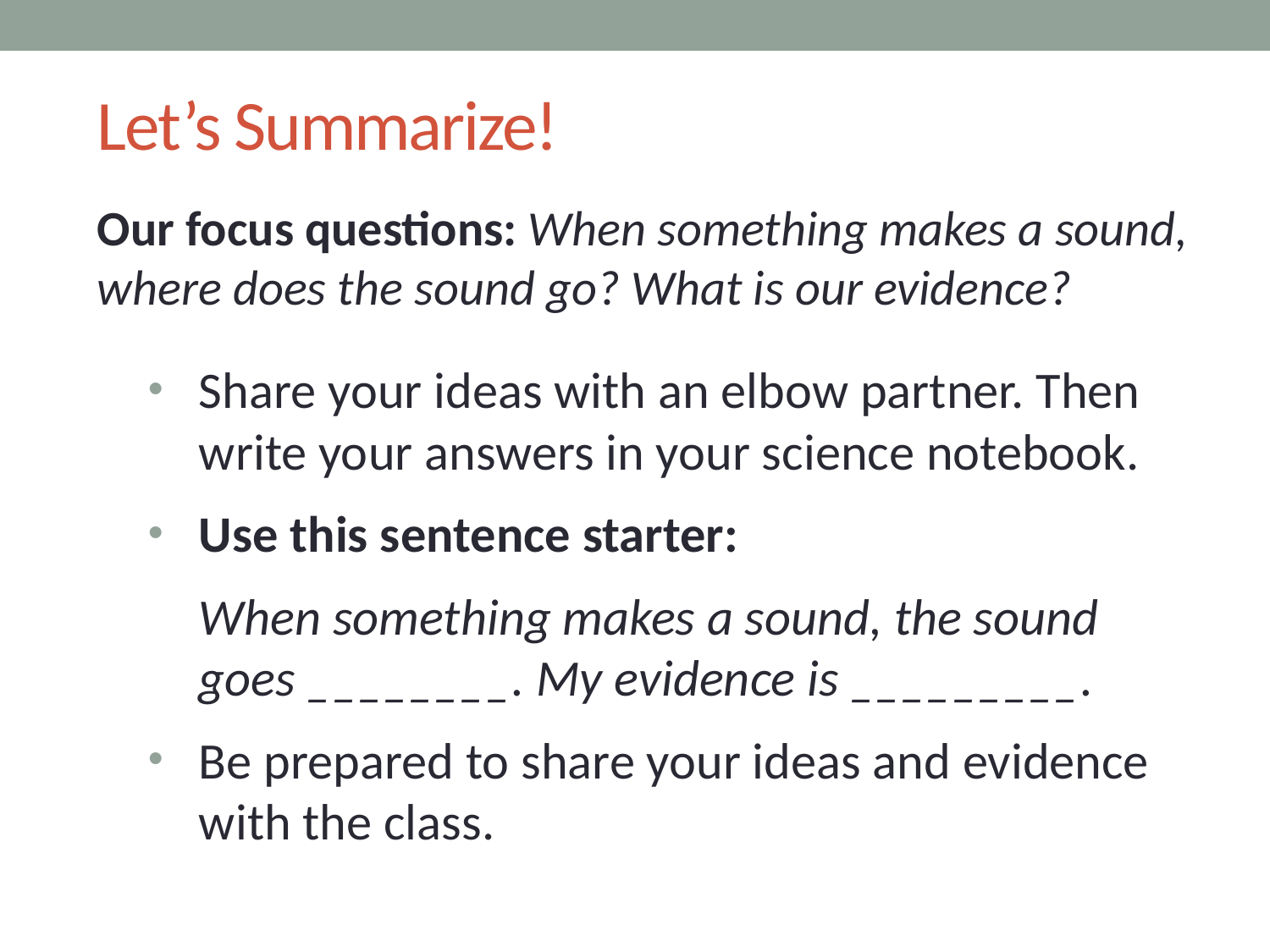

# Let’s Summarize!
Our focus questions: When something makes a sound, where does the sound go? What is our evidence?
Share your ideas with an elbow partner. Then write your answers in your science notebook.
Use this sentence starter:
When something makes a sound, the sound goes ________. My evidence is _________.
Be prepared to share your ideas and evidence with the class.